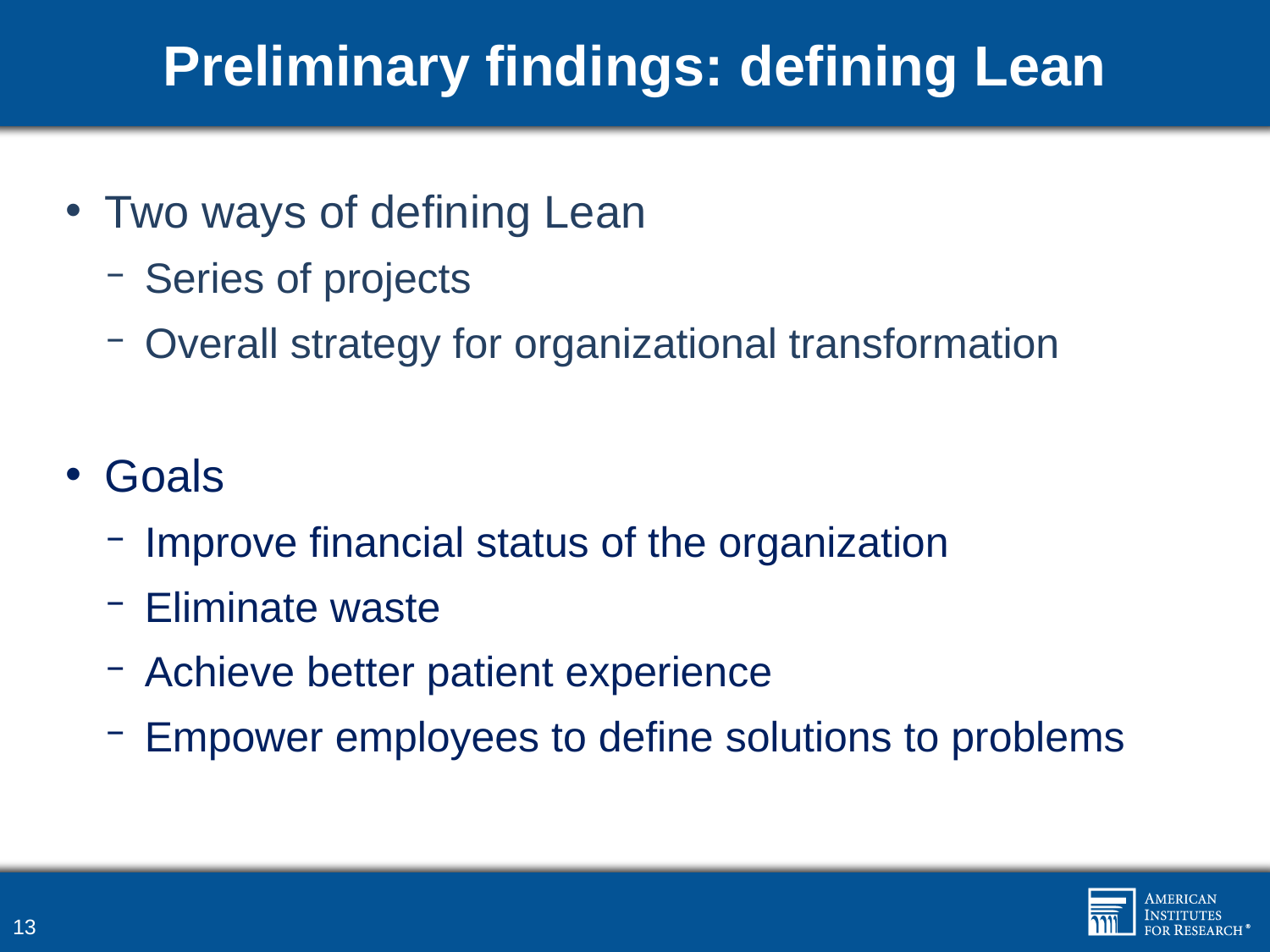

# Preliminary findings: defining Lean
Two ways of defining Lean
Series of projects
Overall strategy for organizational transformation

Goals
Improve financial status of the organization
Eliminate waste
Achieve better patient experience
Empower employees to define solutions to problems
13